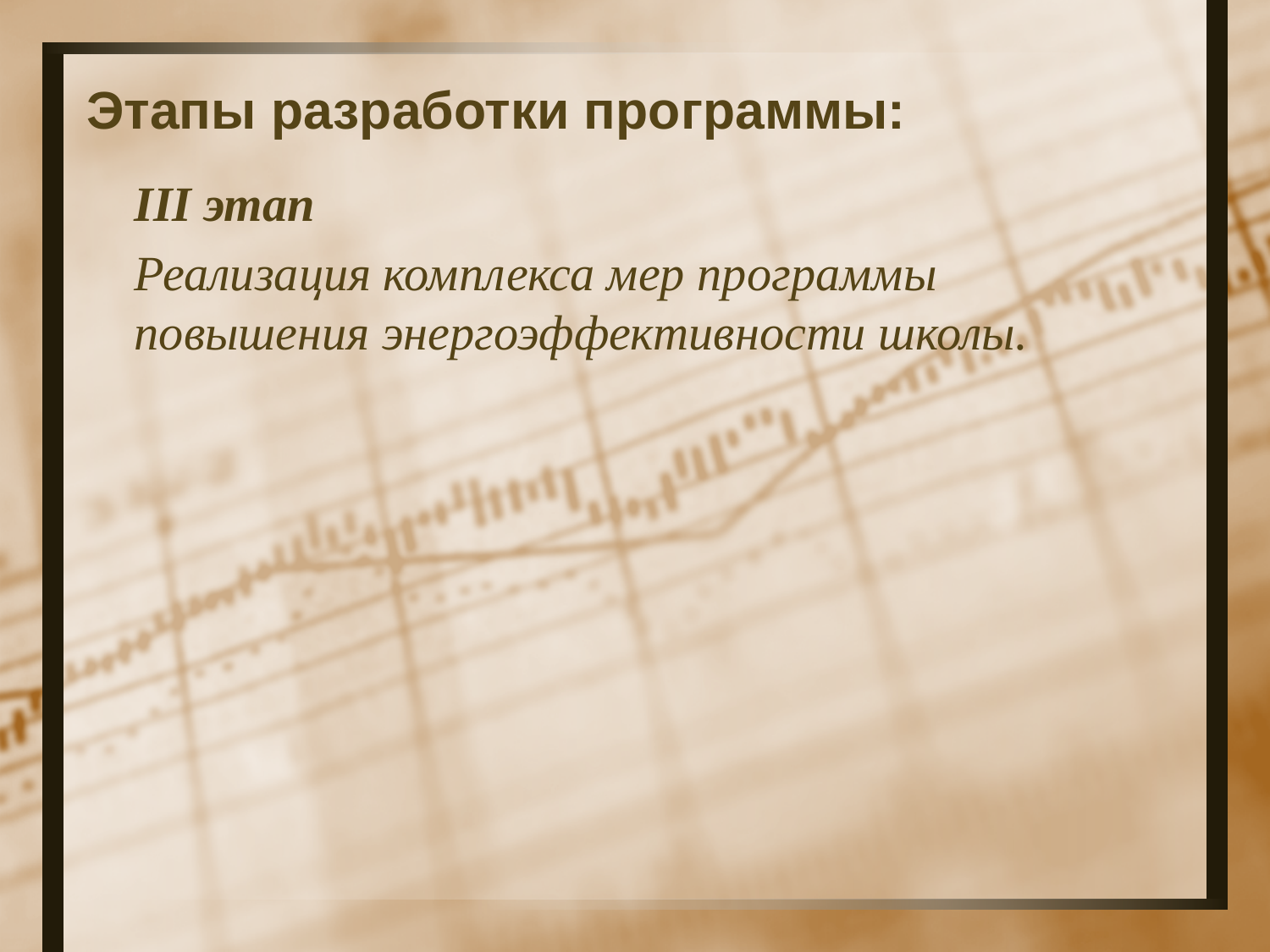

#
Этапы разработки программы:
	III этап
	Реализация комплекса мер программы повышения энергоэффективности школы.